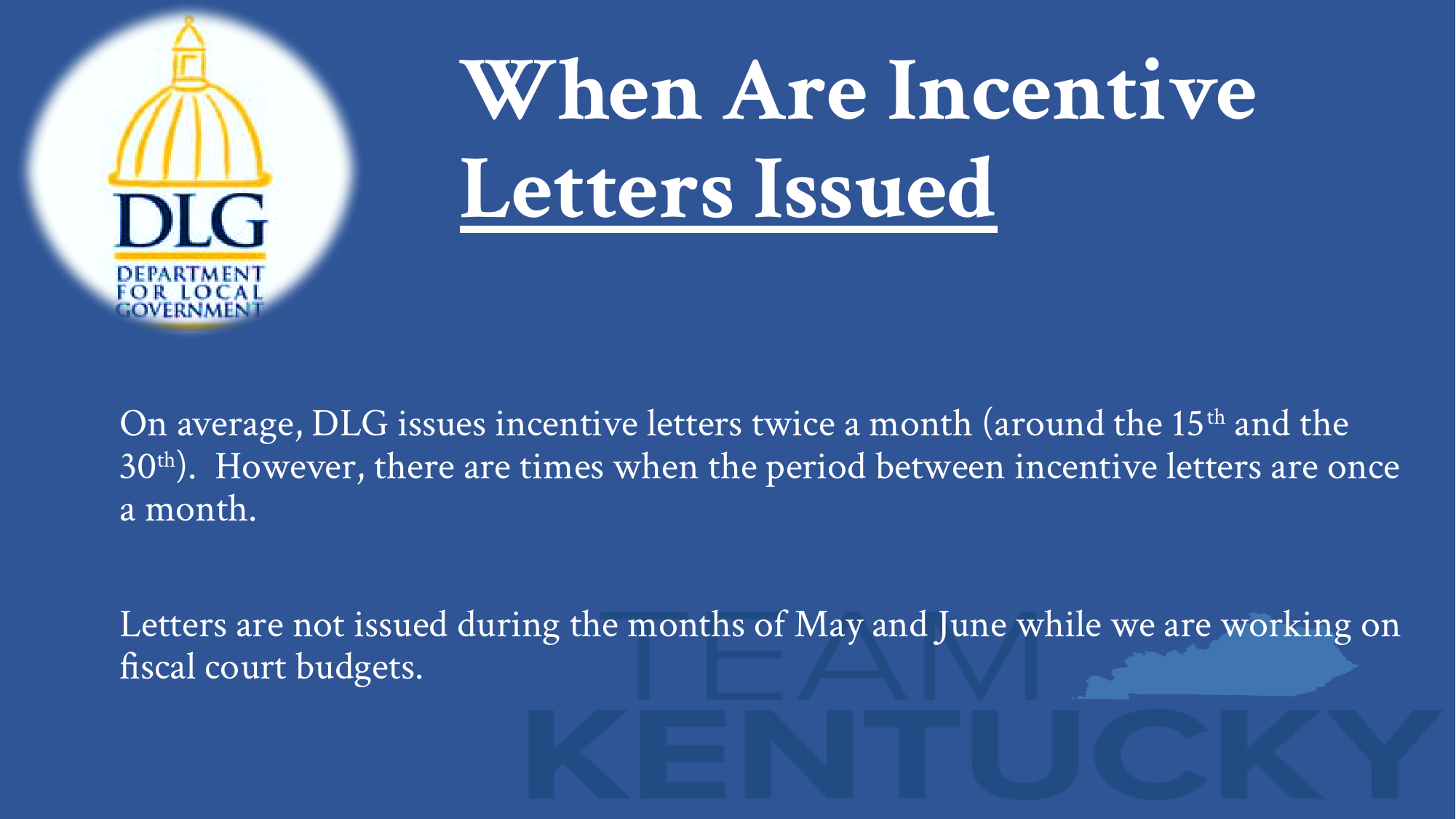

# When Are Incentive Letters Issued

On average, DLG issues incentive letters twice a month (around the 15th and the 30th).  However, there are times when the period between incentive letters are once a month.

Letters are not issued during the months of May and June while we are working on fiscal court budgets.